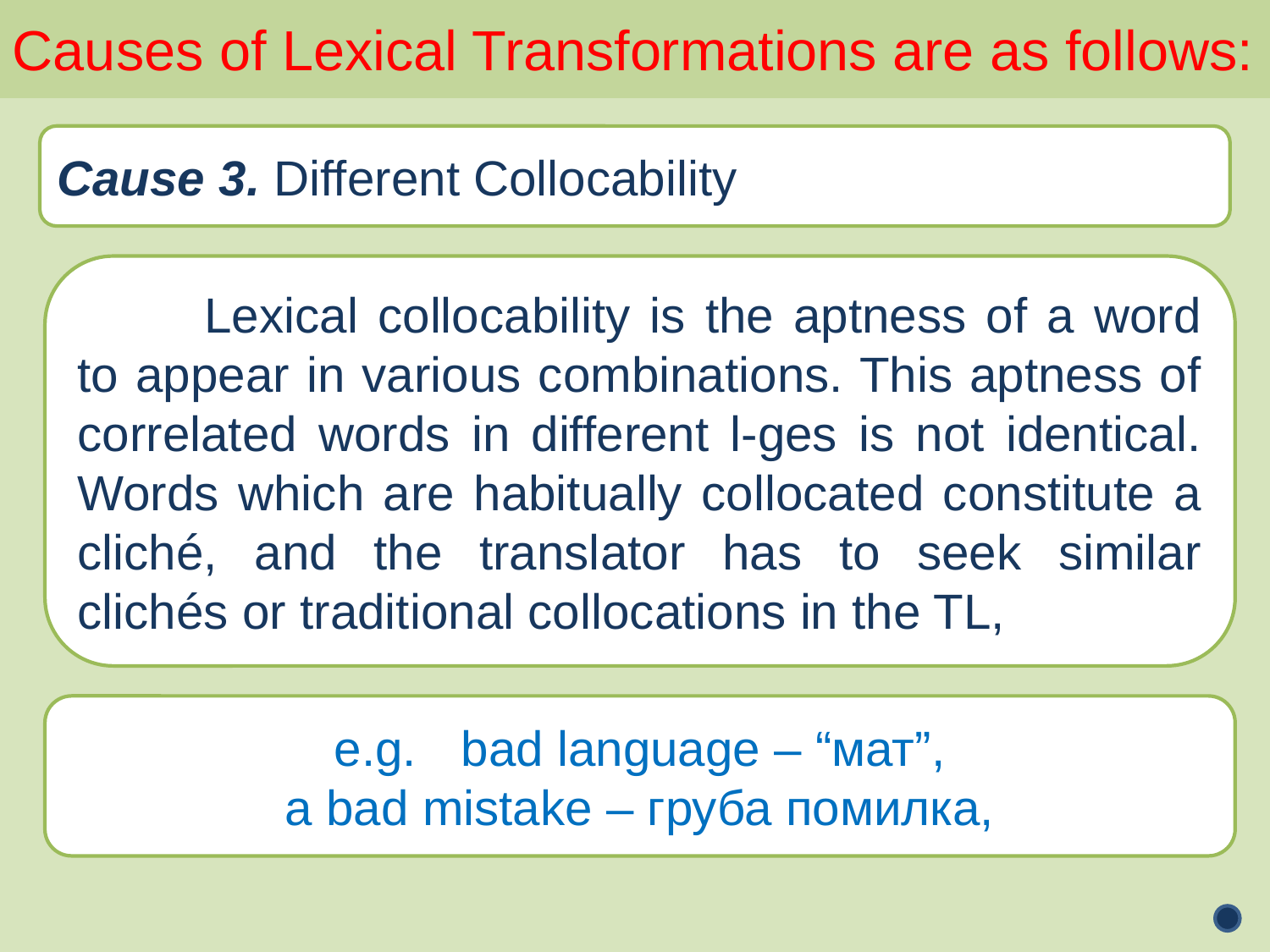

Causes of Lexical Transformations are as follows:
Cause 3. Different Collocability
	Lexical collocability is the aptness of a word to appear in various combinations. This aptness of correlated words in different l-ges is not identical. Words which are habitually collocated constitute a cliché, and the translator has to seek similar clichés or traditional collocations in the TL,
e.g. 	bad language – “мат”,
a bad mistake – груба помилка,